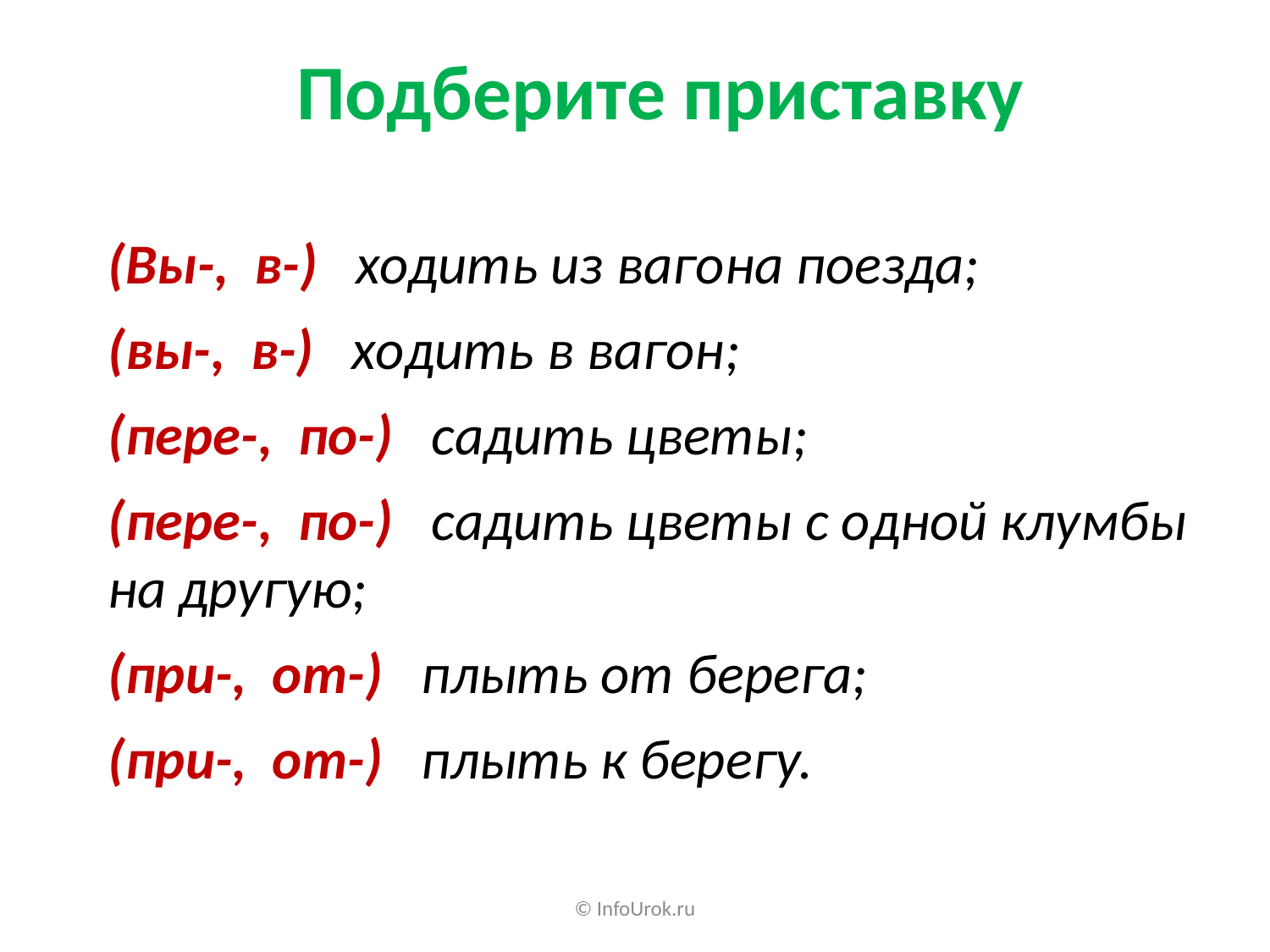

Подберите приставку
(Вы-,  в-)   ходить из вагона поезда;
(вы-,  в-)   ходить в вагон;
(пере-,  по-)   садить цветы;
(пере-,  по-)   садить цветы с одной клумбы на другую;
(при-,  от-)   плыть от берега;
(при-,  от-)   плыть к берегу.
© InfoUrok.ru